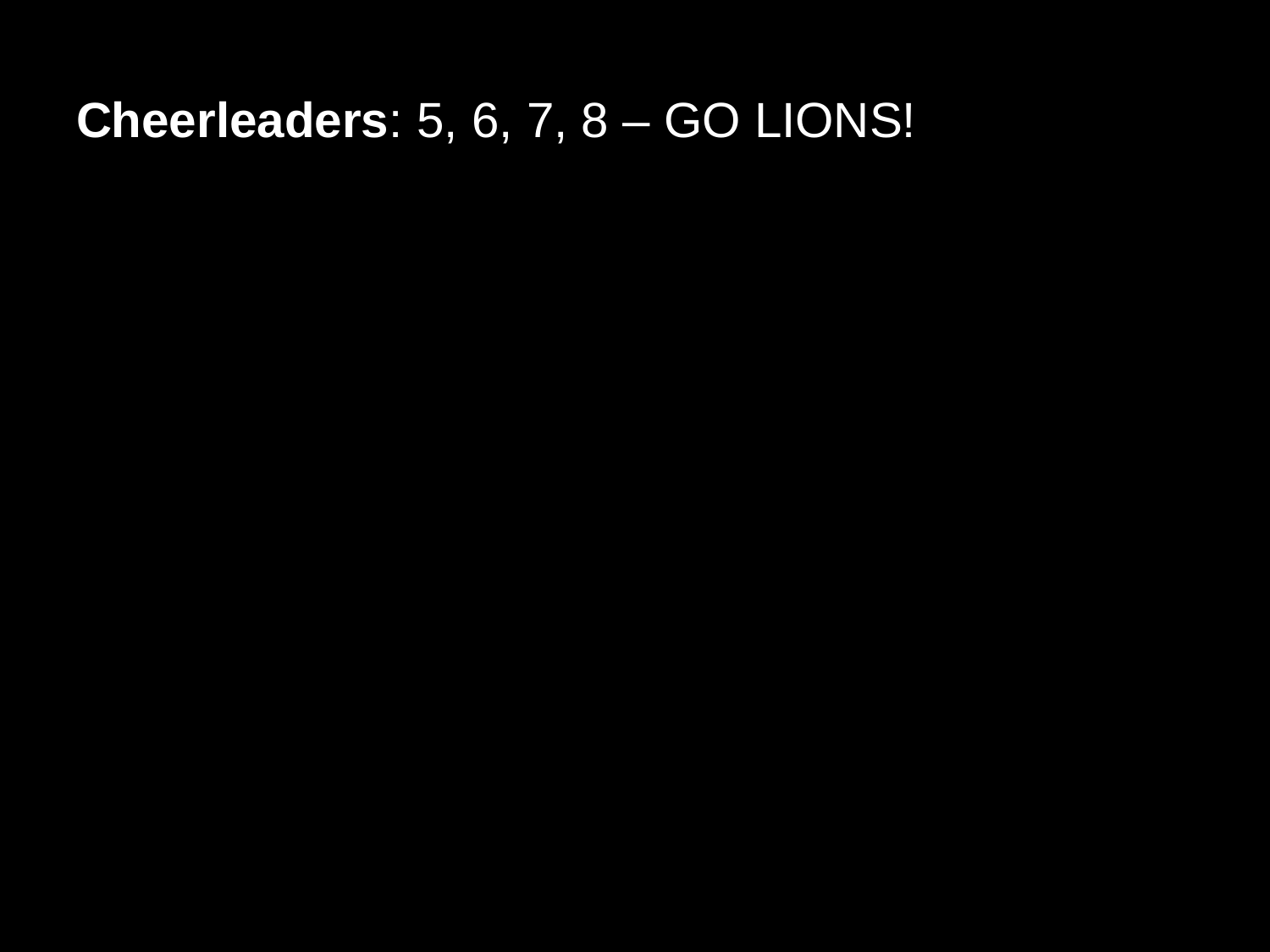

# Cheerleaders: 5, 6, 7, 8 – GO LIONS!